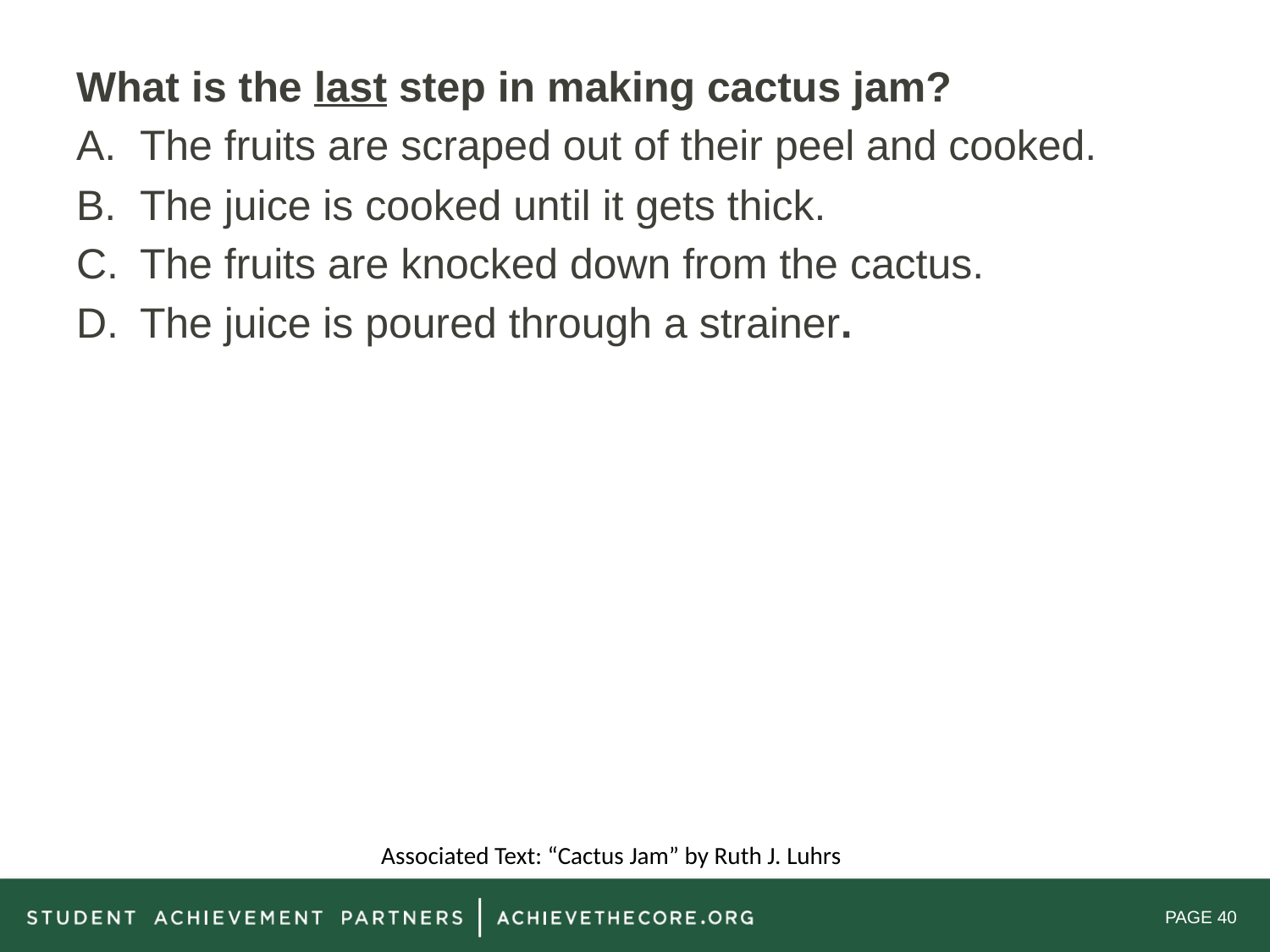

What is the last step in making cactus jam?
The fruits are scraped out of their peel and cooked.
The juice is cooked until it gets thick.
The fruits are knocked down from the cactus.
The juice is poured through a strainer.
Associated Text: “Cactus Jam” by Ruth J. Luhrs